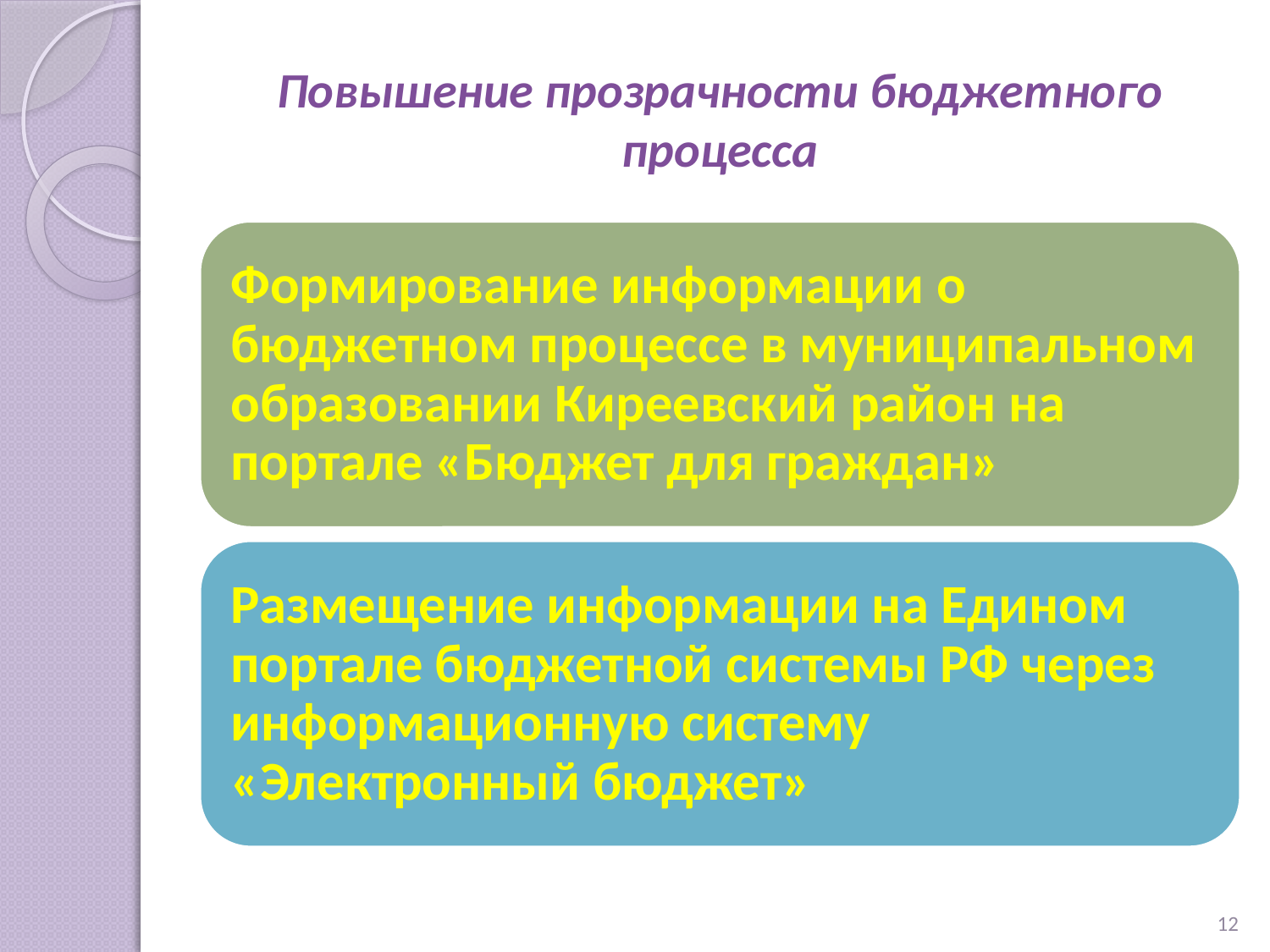

# Повышение прозрачности бюджетного процесса
Формирование информации о бюджетном процессе в муниципальном образовании Киреевский район на портале «Бюджет для граждан»
Размещение информации на Едином портале бюджетной системы РФ через информационную систему «Электронный бюджет»
12